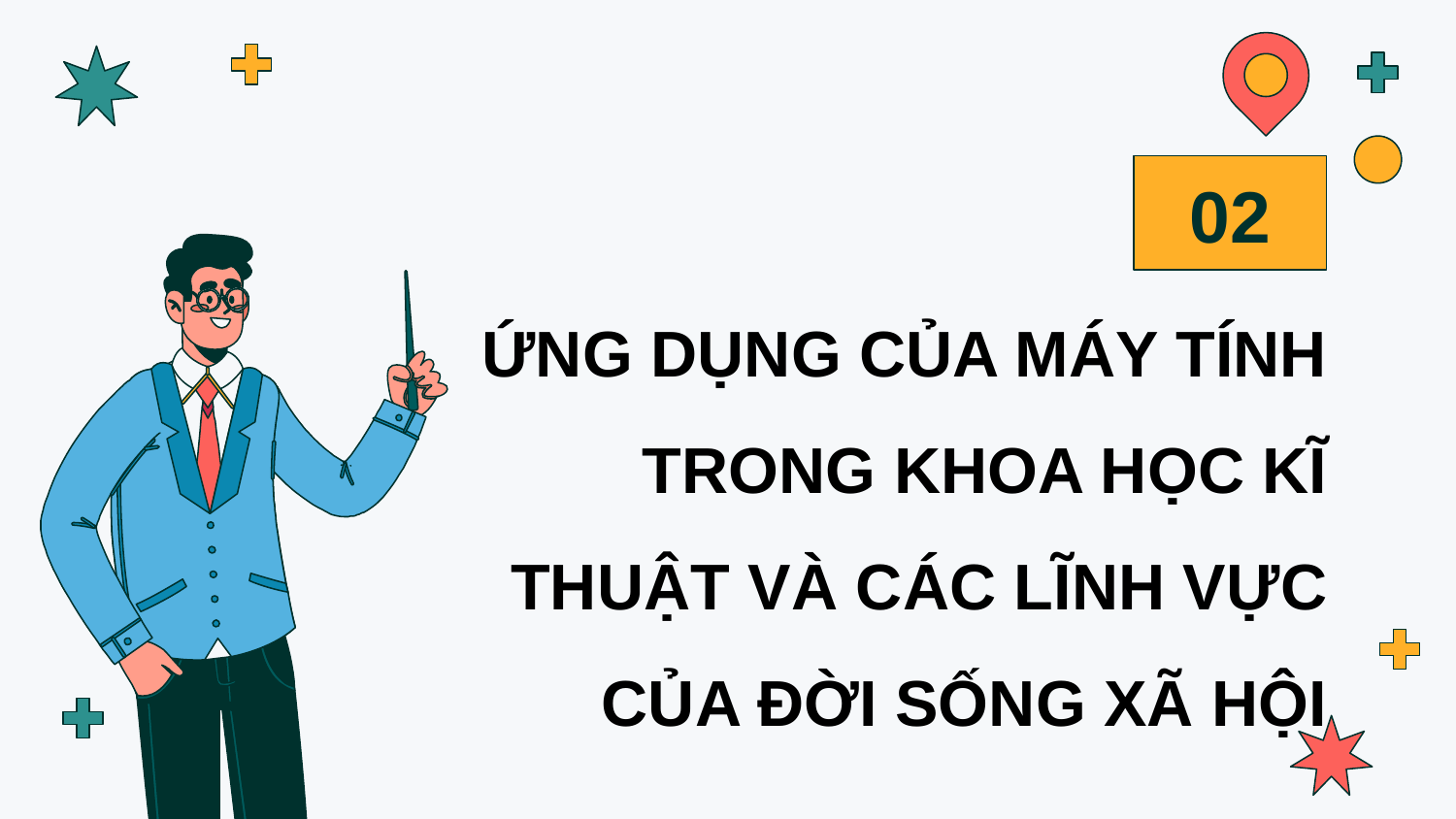

02

# ỨNG DỤNG CỦA MÁY TÍNH TRONG KHOA HỌC KĨ THUẬT VÀ CÁC LĨNH VỰC CỦA ĐỜI SỐNG XÃ HỘI